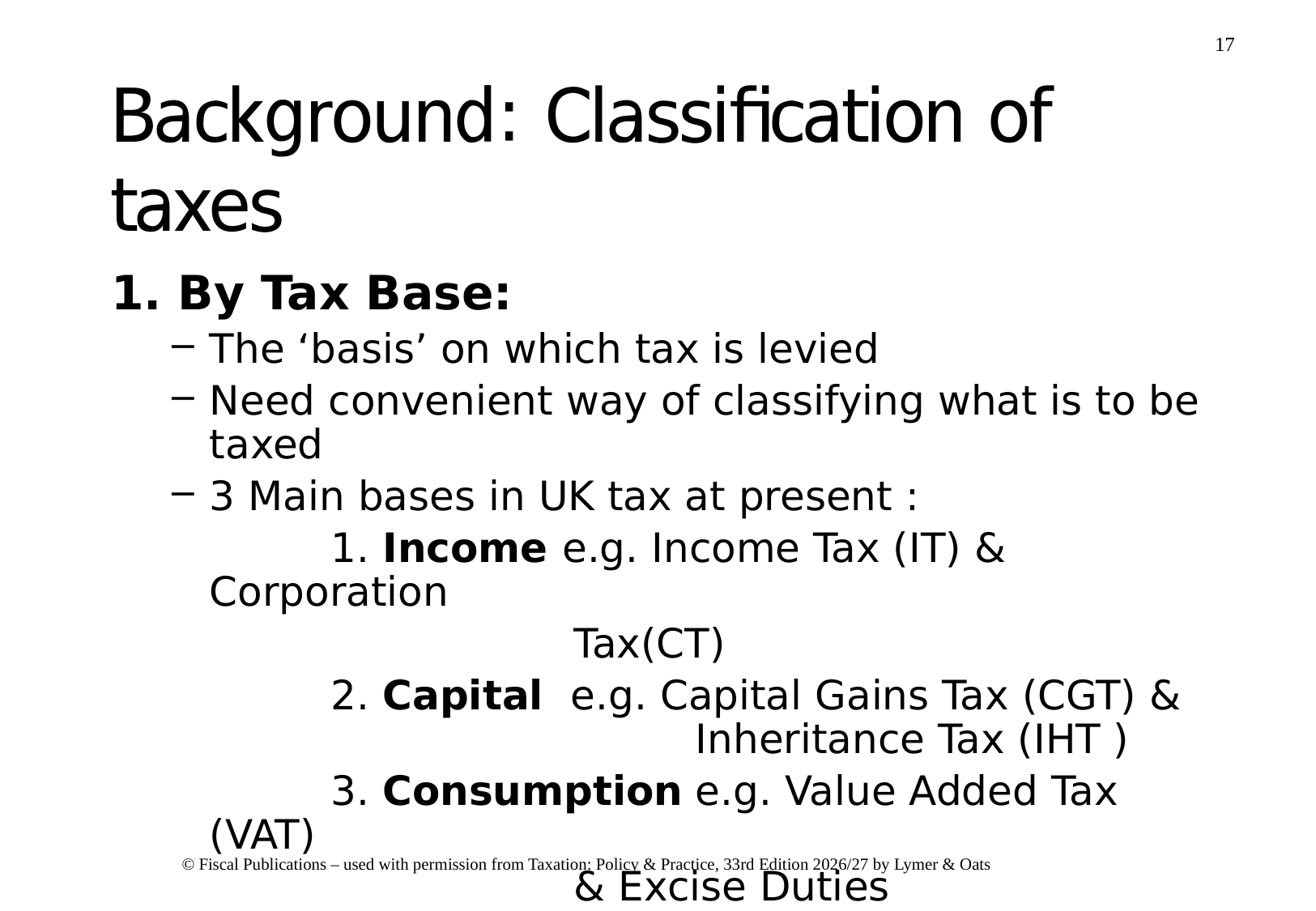

# Background: Classification of taxes
1. By Tax Base:
The ‘basis’ on which tax is levied
Need convenient way of classifying what is to be taxed
3 Main bases in UK tax at present :
		1. Income e.g. Income Tax (IT) & Corporation
				Tax(CT)
		2. Capital  e.g. Capital Gains Tax (CGT) & 				Inheritance Tax (IHT )
		3. Consumption e.g. Value Added Tax (VAT)
				& Excise Duties